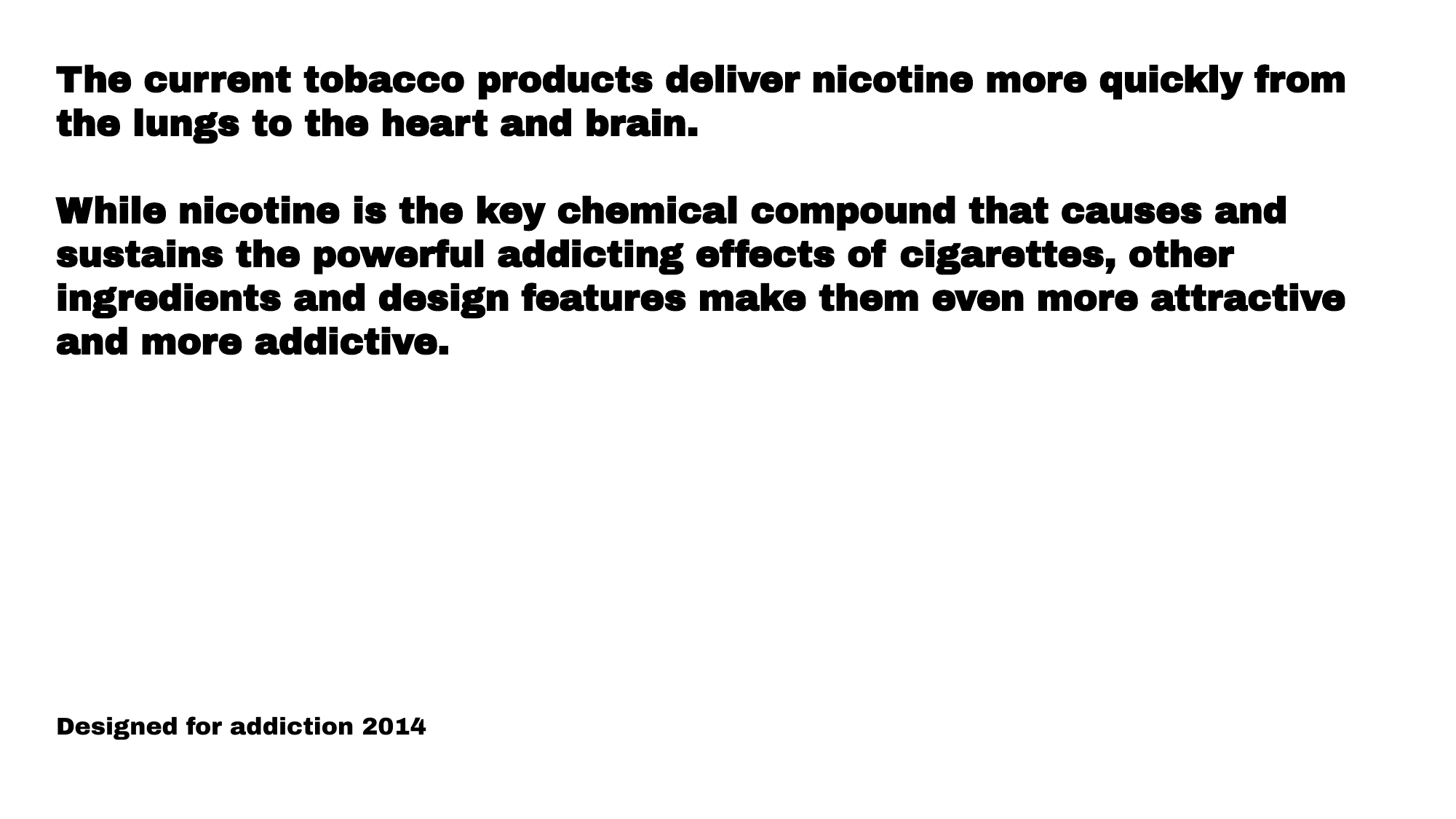

The current tobacco products deliver nicotine more quickly from the lungs to the heart and brain.

While nicotine is the key chemical compound that causes and sustains the powerful addicting effects of cigarettes, other ingredients and design features make them even more attractive and more addictive.

Designed for addiction 2014